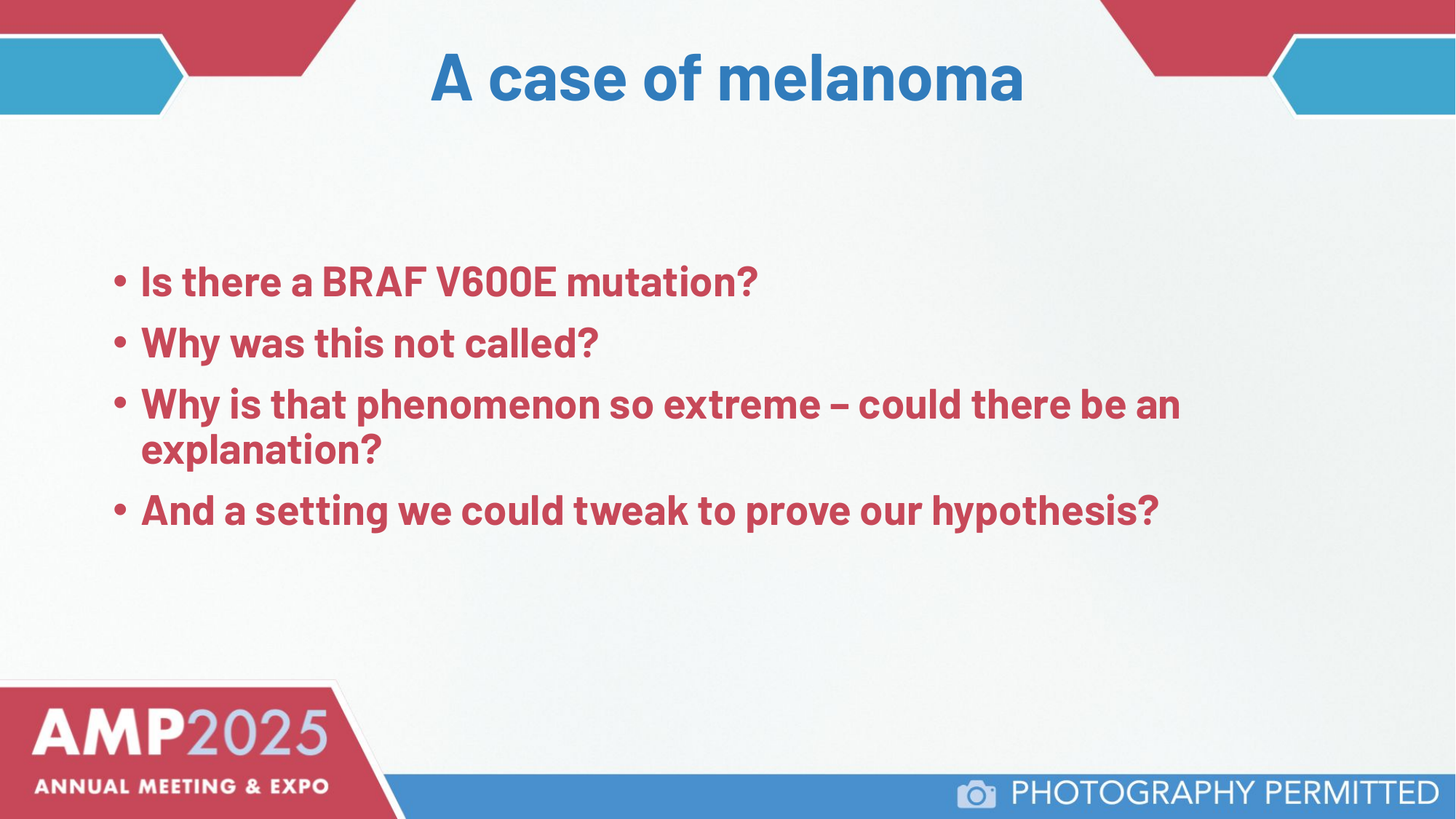

A case of melanoma
Is there a BRAF V600E mutation?
Why was this not called?
Why is that phenomenon so extreme – could there be an explanation?
And a setting we could tweak to prove our hypothesis?